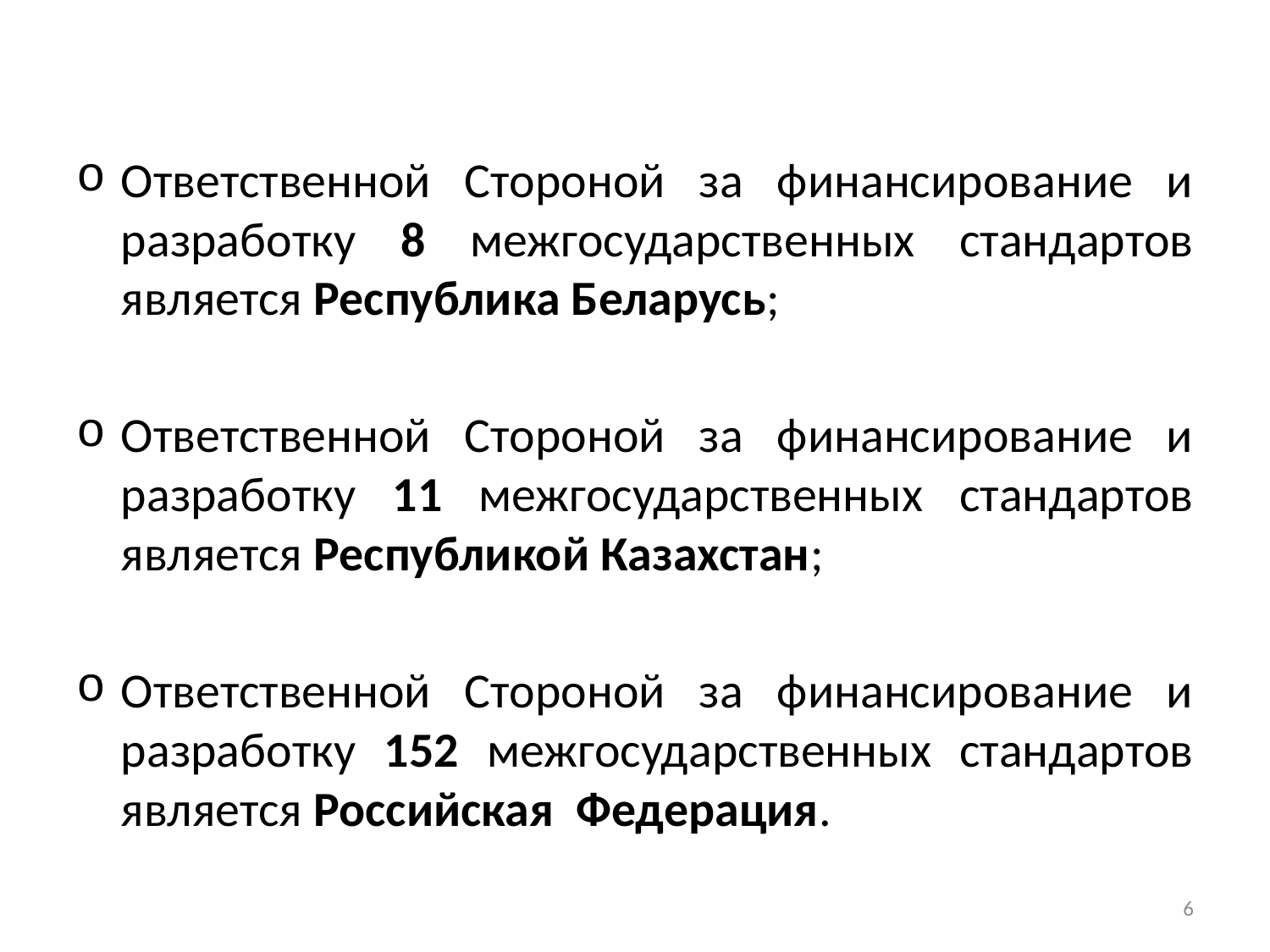

Ответственной Стороной за финансирование и разработку 8 межгосударственных стандартов является Республика Беларусь;

Ответственной Стороной за финансирование и разработку 11 межгосударственных стандартов является Республикой Казахстан;

Ответственной Стороной за финансирование и разработку 152 межгосударственных стандартов является Российская  Федерация.

6